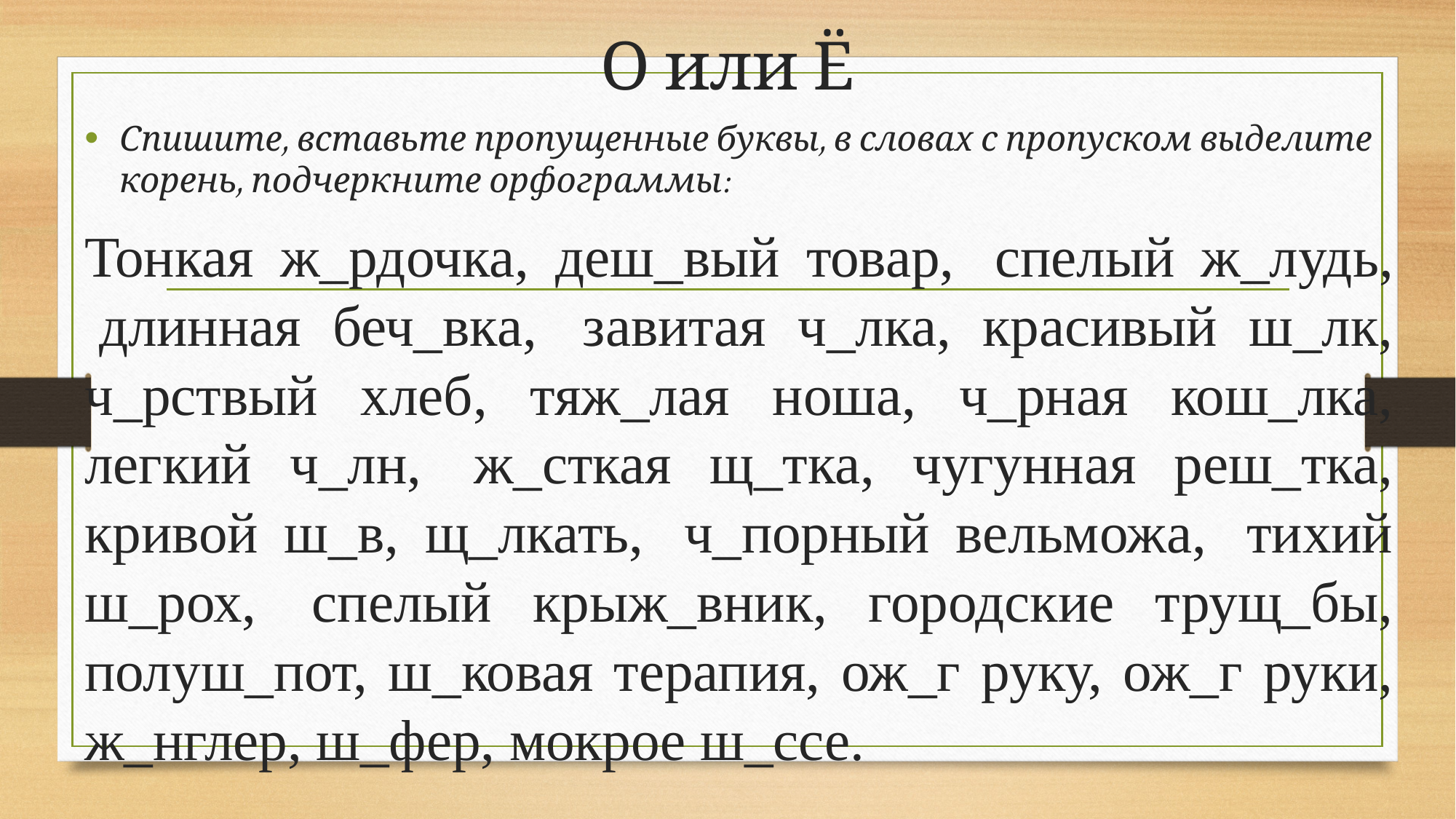

# О или Ё
Спишите, вставьте пропущенные буквы, в словах с пропуском выделите корень, подчеркните орфограммы:
Тонкая ж_рдочка, деш_вый товар,  спелый ж_лудь,  длинная беч_вка,  завитая ч_лка, красивый ш_лк, ч_рствый хлеб, тяж_лая ноша, ч_рная кош_лка, легкий ч_лн,  ж_сткая щ_тка, чугунная реш_тка, кривой ш_в, щ_лкать,  ч_порный вельможа,  тихий ш_рох,  спелый крыж_вник, городские трущ_бы, полуш_пот, ш_ковая терапия, ож_г руку, ож_г руки, ж_нглер, ш_фер, мокрое ш_ссе.